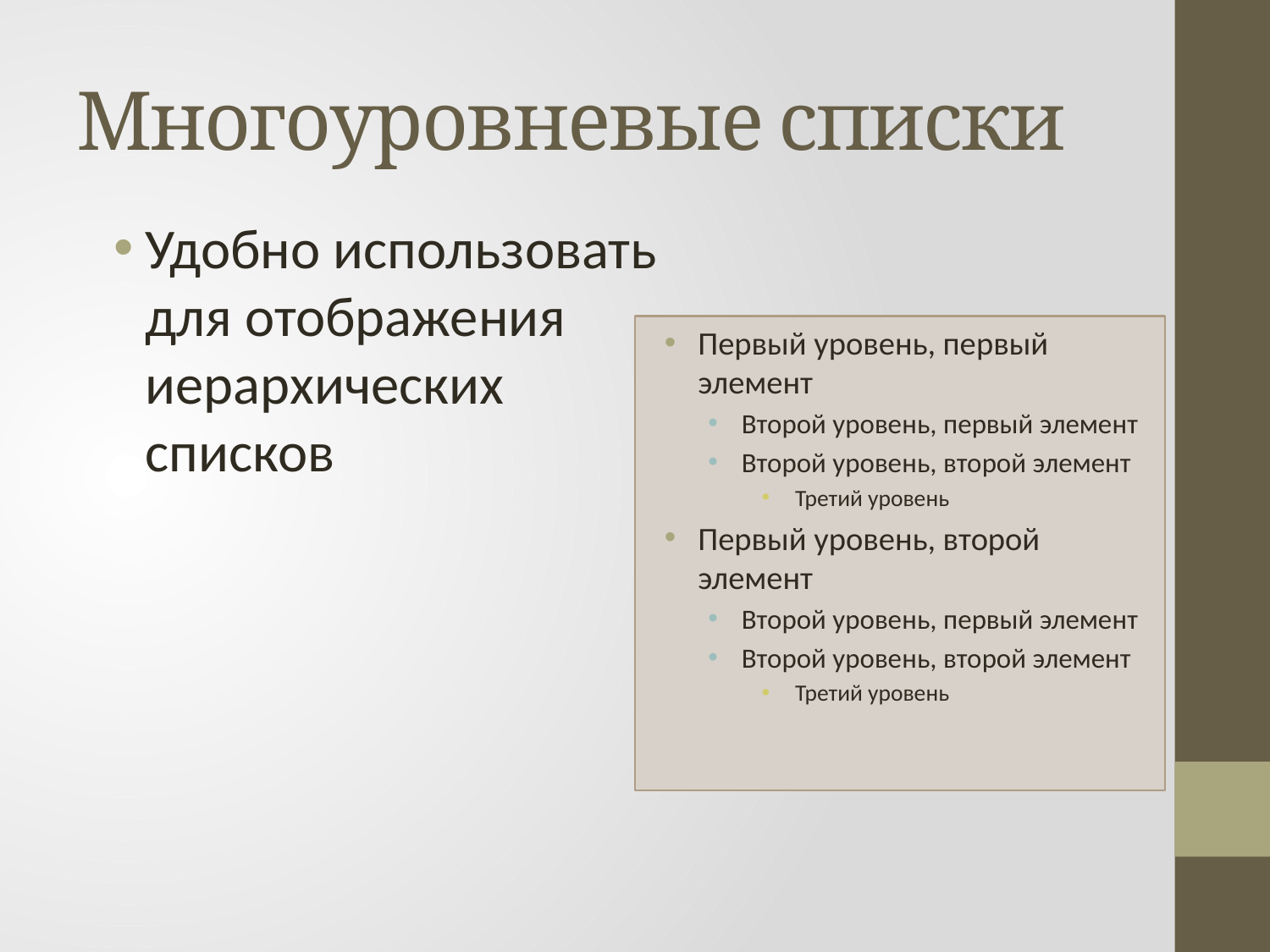

# Многоуровневые списки
Удобно использовать для отображения иерархических списков
Первый уровень, первый элемент
Второй уровень, первый элемент
Второй уровень, второй элемент
Третий уровень
Первый уровень, второй элемент
Второй уровень, первый элемент
Второй уровень, второй элемент
Третий уровень